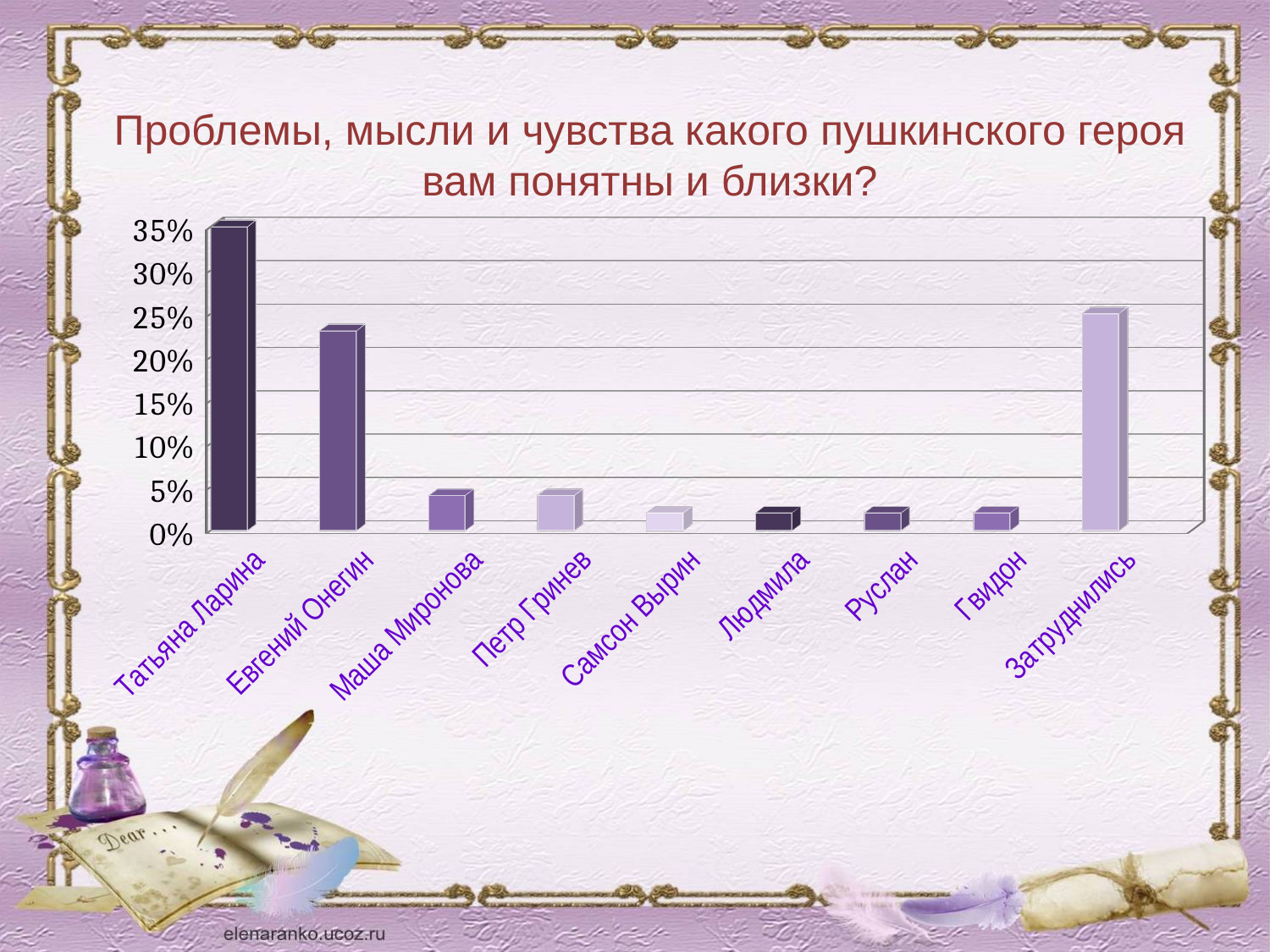

Проблемы, мысли и чувства какого пушкинского героя вам понятны и близки?

[unsupported chart]